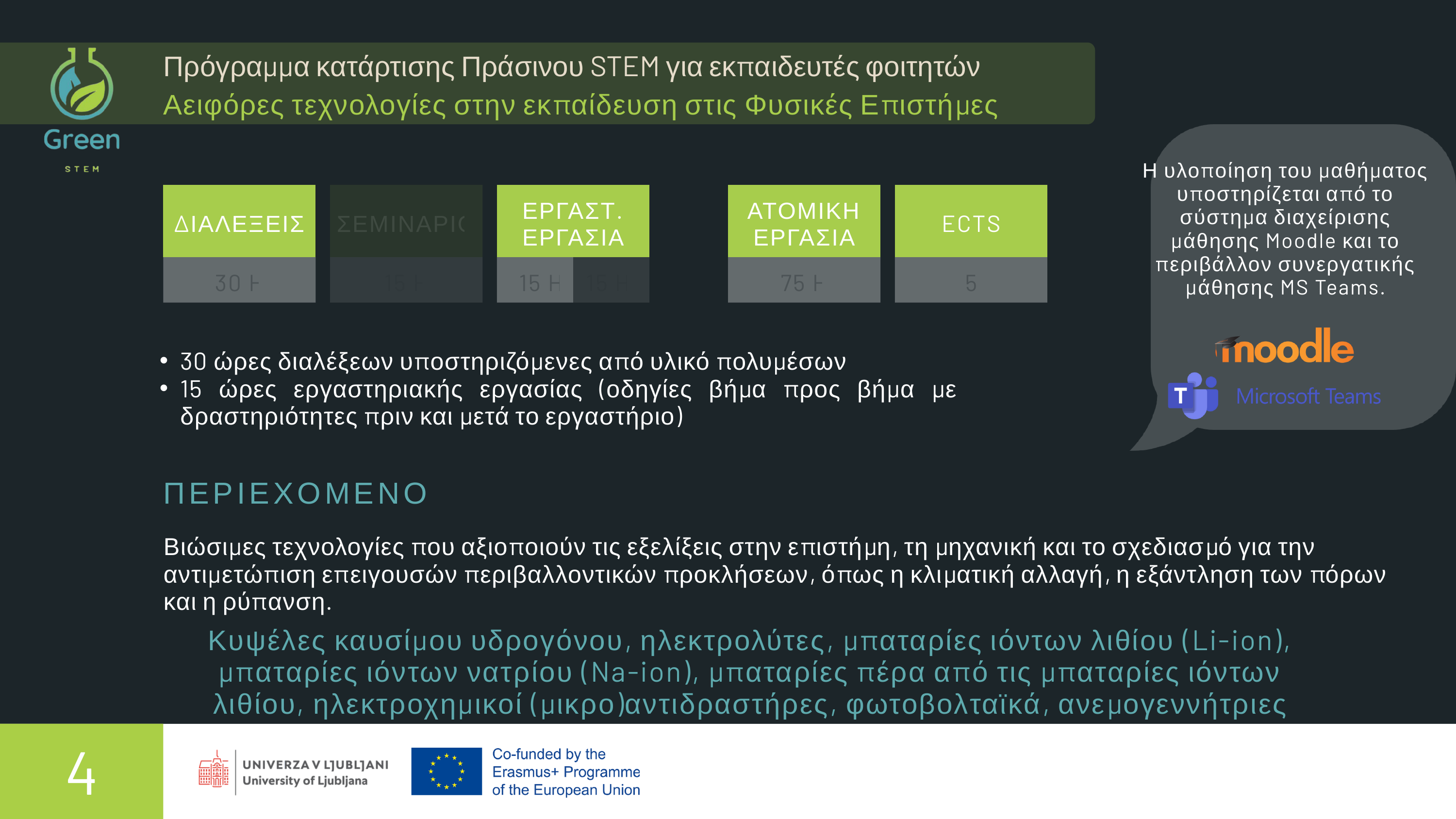

Πρόγραμμα κατάρτισης Πράσινου STEM για εκπαιδευτές φοιτητών
Αειφόρες τεχνολογίες στην εκπαίδευση στις Φυσικές Επιστήμες

Η υλοποίηση του μαθήματος υποστηρίζεται από το σύστημα διαχείρισης μάθησης Moodle και το περιβάλλον συνεργατικής μάθησης MS Teams.

ΔΙΑΛΕΞΕΙΣ

ΣΕΜΙΝΑΡΙΟ

ΕΡΓΑΣΤ. ΕΡΓΑΣΙΑ

ΑΤΟΜΙΚΗ ΕΡΓΑΣΙΑ

ECTS

30 H

15 H

15 H

15 H

75 H

5

30 ώρες διαλέξεων υποστηριζόμενες από υλικό πολυμέσων
15 ώρες εργαστηριακής εργασίας (οδηγίες βήμα προς βήμα με δραστηριότητες πριν και μετά το εργαστήριο)
ΠΕΡΙΕΧΟΜΕΝΟ
Βιώσιμες τεχνολογίες που αξιοποιούν τις εξελίξεις στην επιστήμη, τη μηχανική και το σχεδιασμό για την αντιμετώπιση επειγουσών περιβαλλοντικών προκλήσεων, όπως η κλιματική αλλαγή, η εξάντληση των πόρων και η ρύπανση.
Κυψέλες καυσίμου υδρογόνου, ηλεκτρολύτες, μπαταρίες ιόντων λιθίου (Li-ion), μπαταρίες ιόντων νατρίου (Na-ion), μπαταρίες πέρα από τις μπαταρίες ιόντων λιθίου, ηλεκτροχημικοί (μικρο)αντιδραστήρες, φωτοβολταϊκά, ανεμογεννήτριες

4

Παρουσιάζεται από την Rachelle Beaudry